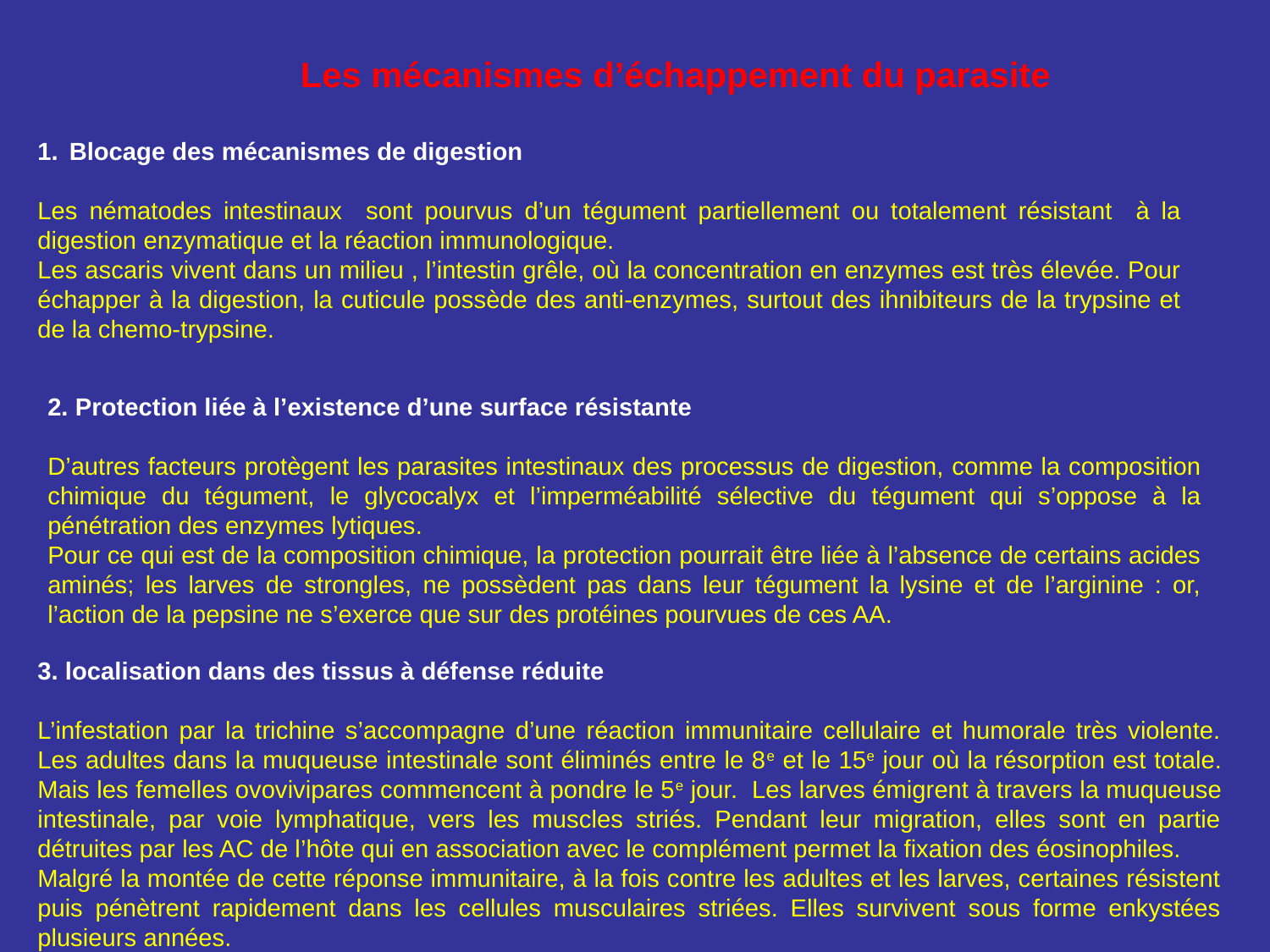

Les mécanismes d’échappement du parasite
Blocage des mécanismes de digestion

Les nématodes intestinaux  sont pourvus d’un tégument partiellement ou totalement résistant  à la digestion enzymatique et la réaction immunologique.
Les ascaris vivent dans un milieu , l’intestin grêle, où la concentration en enzymes est très élevée. Pour échapper à la digestion, la cuticule possède des anti-enzymes, surtout des ihnibiteurs de la trypsine et de la chemo-trypsine.
2. Protection liée à l’existence d’une surface résistante

D’autres facteurs protègent les parasites intestinaux des processus de digestion, comme la composition chimique du tégument, le glycocalyx et l’imperméabilité sélective du tégument qui s’oppose à la pénétration des enzymes lytiques.
Pour ce qui est de la composition chimique, la protection pourrait être liée à l’absence de certains acides aminés; les larves de strongles, ne possèdent pas dans leur tégument la lysine et de l’arginine : or, l’action de la pepsine ne s’exerce que sur des protéines pourvues de ces AA.
3. localisation dans des tissus à défense réduite

L’infestation par la trichine s’accompagne d’une réaction immunitaire cellulaire et humorale très violente. Les adultes dans la muqueuse intestinale sont éliminés entre le 8e et le 15e jour où la résorption est totale. Mais les femelles ovovivipares commencent à pondre le 5e jour.  Les larves émigrent à travers la muqueuse intestinale, par voie lymphatique, vers les muscles striés. Pendant leur migration, elles sont en partie détruites par les AC de l’hôte qui en association avec le complément permet la fixation des éosinophiles.
Malgré la montée de cette réponse immunitaire, à la fois contre les adultes et les larves, certaines résistent puis pénètrent rapidement dans les cellules musculaires striées. Elles survivent sous forme enkystées plusieurs années.